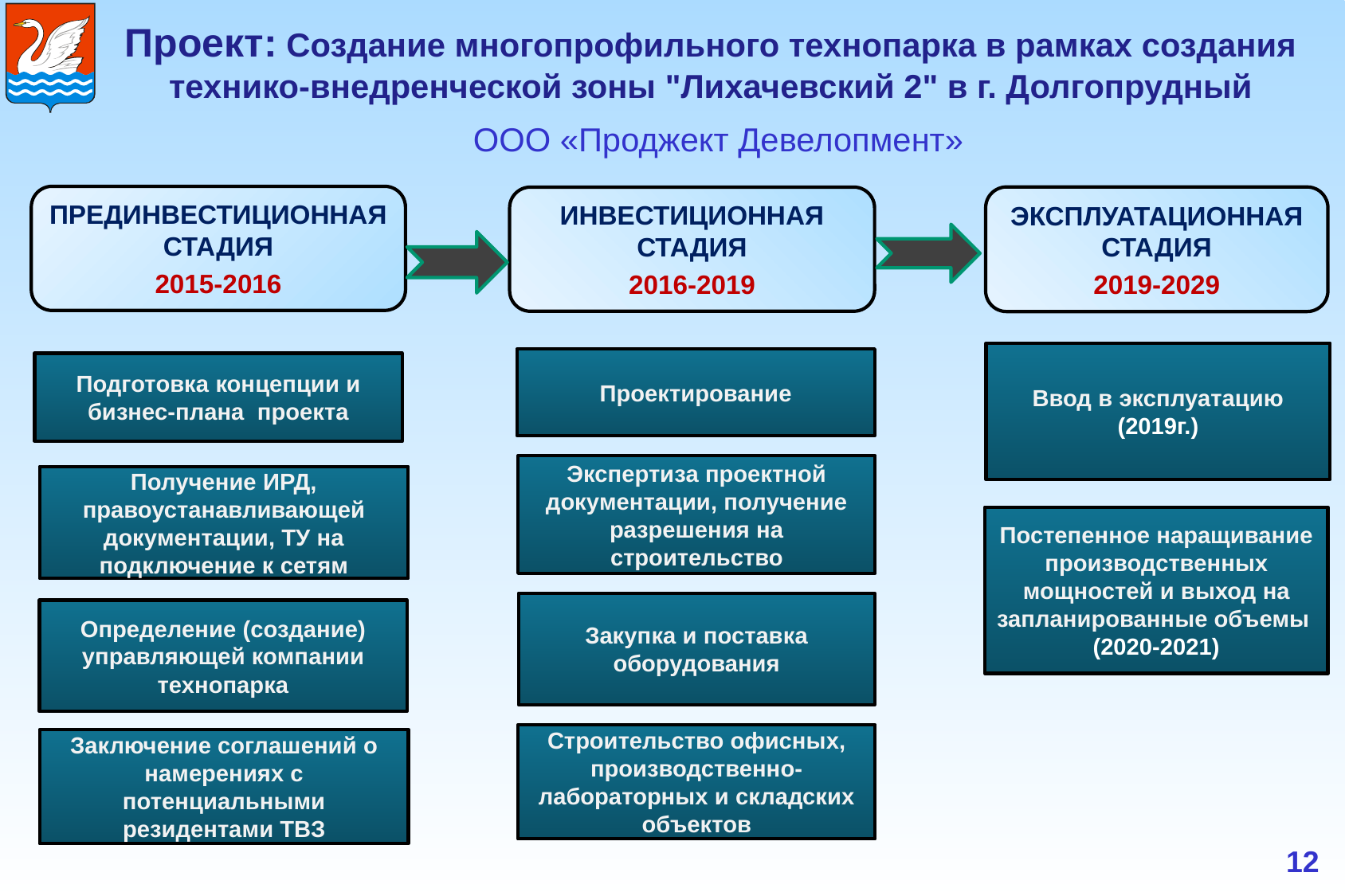

Проект: Создание многопрофильного технопарка в рамках создания технико-внедренческой зоны "Лихачевский 2" в г. Долгопрудный
ООО «Проджект Девелопмент»
ПРЕДИНВЕСТИЦИОННАЯ СТАДИЯ
2015-2016
ЭКСПЛУАТАЦИОННАЯ СТАДИЯ
2019-2029
ИНВЕСТИЦИОННАЯ СТАДИЯ
2016-2019

Ввод в эксплуатацию (2019г.)
Проектирование
Подготовка концепции и бизнес-плана  проекта
Экспертиза проектной документации, получение разрешения на строительство
Получение ИРД, правоустанавливающей документации, ТУ на подключение к сетям
Постепенное наращивание производственных мощностей и выход на запланированные объемы
(2020-2021)
Закупка и поставка оборудования
Определение (создание) управляющей компании технопарка
Строительство офисных, производственно-лабораторных и складских объектов
Заключение соглашений о намерениях с потенциальными резидентами ТВЗ
12